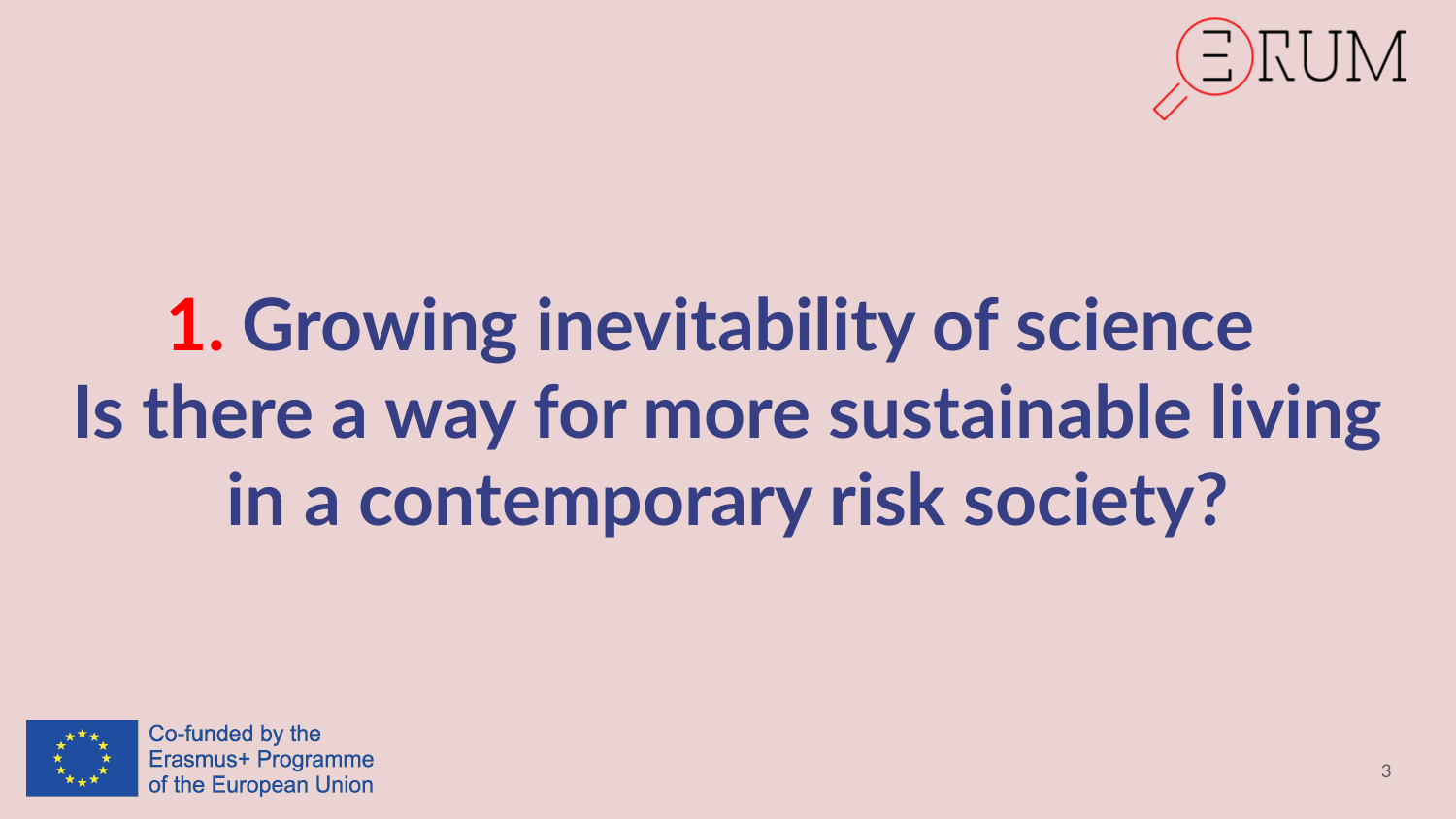

# 1. Growing inevitability of science Is there a way for more sustainable living in a contemporary risk society?
3